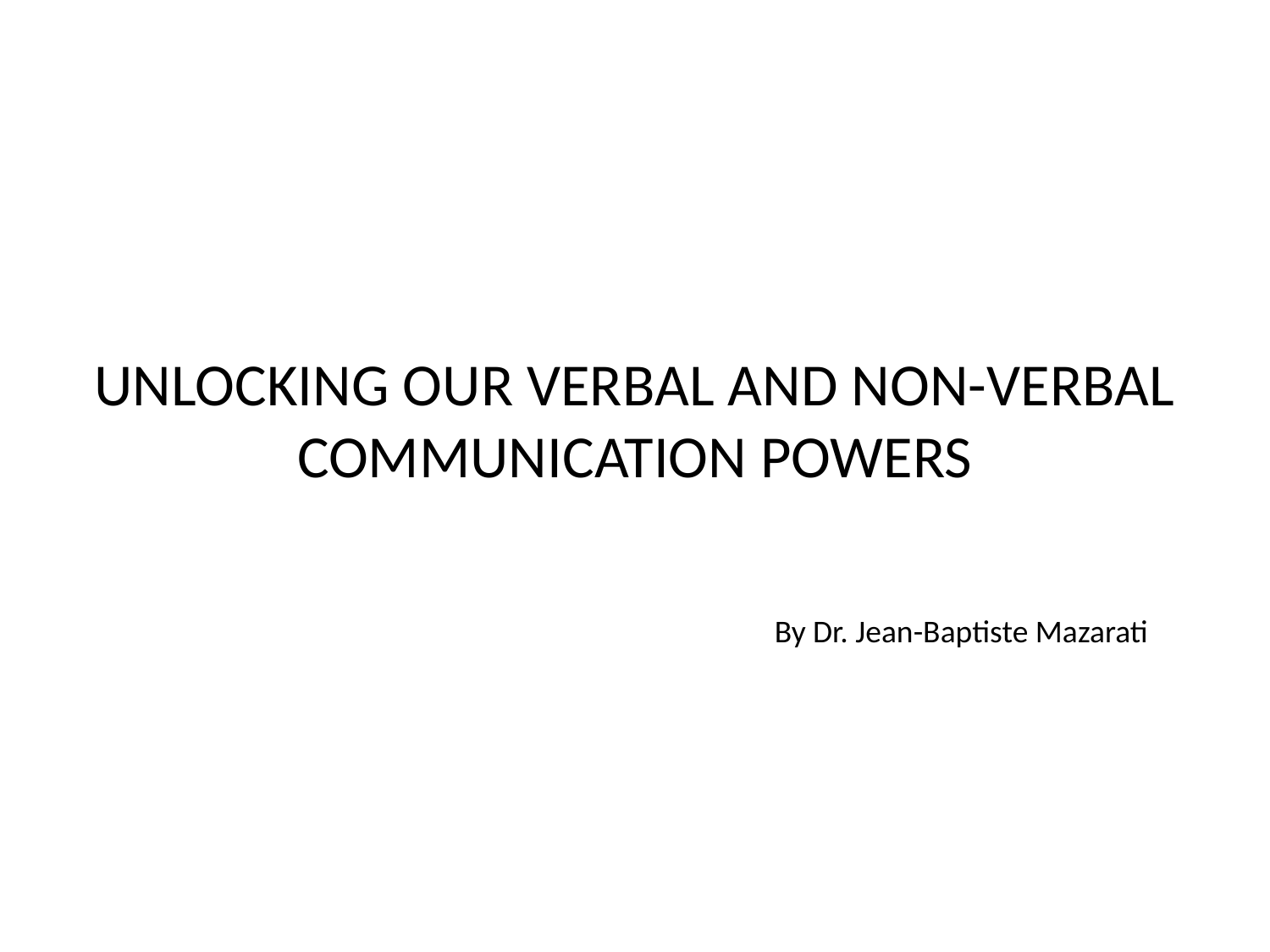

# UNLOCKING OUR VERBAL AND NON-VERBAL COMMUNICATION POWERS
By Dr. Jean-Baptiste Mazarati